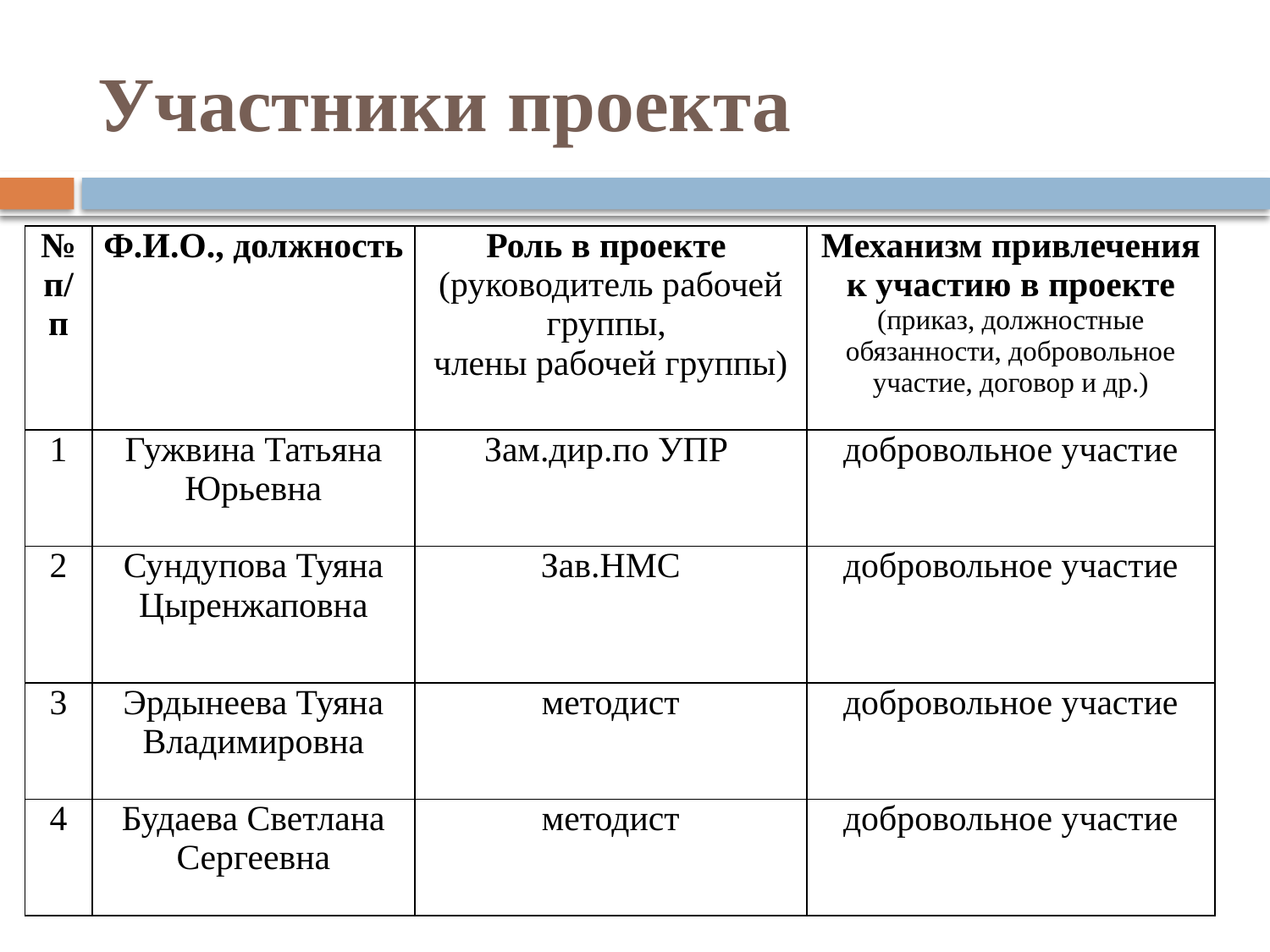

# Участники проекта
| № п/п | Ф.И.О., должность | Роль в проекте (руководитель рабочей группы, члены рабочей группы) | Механизм привлечения к участию в проекте (приказ, должностные обязанности, добровольное участие, договор и др.) |
| --- | --- | --- | --- |
| 1 | Гужвина Татьяна Юрьевна | Зам.дир.по УПР | добровольное участие |
| 2 | Сундупова Туяна Цыренжаповна | Зав.НМС | добровольное участие |
| 3 | Эрдынеева Туяна Владимировна | методист | добровольное участие |
| 4 | Будаева Светлана Сергеевна | методист | добровольное участие |